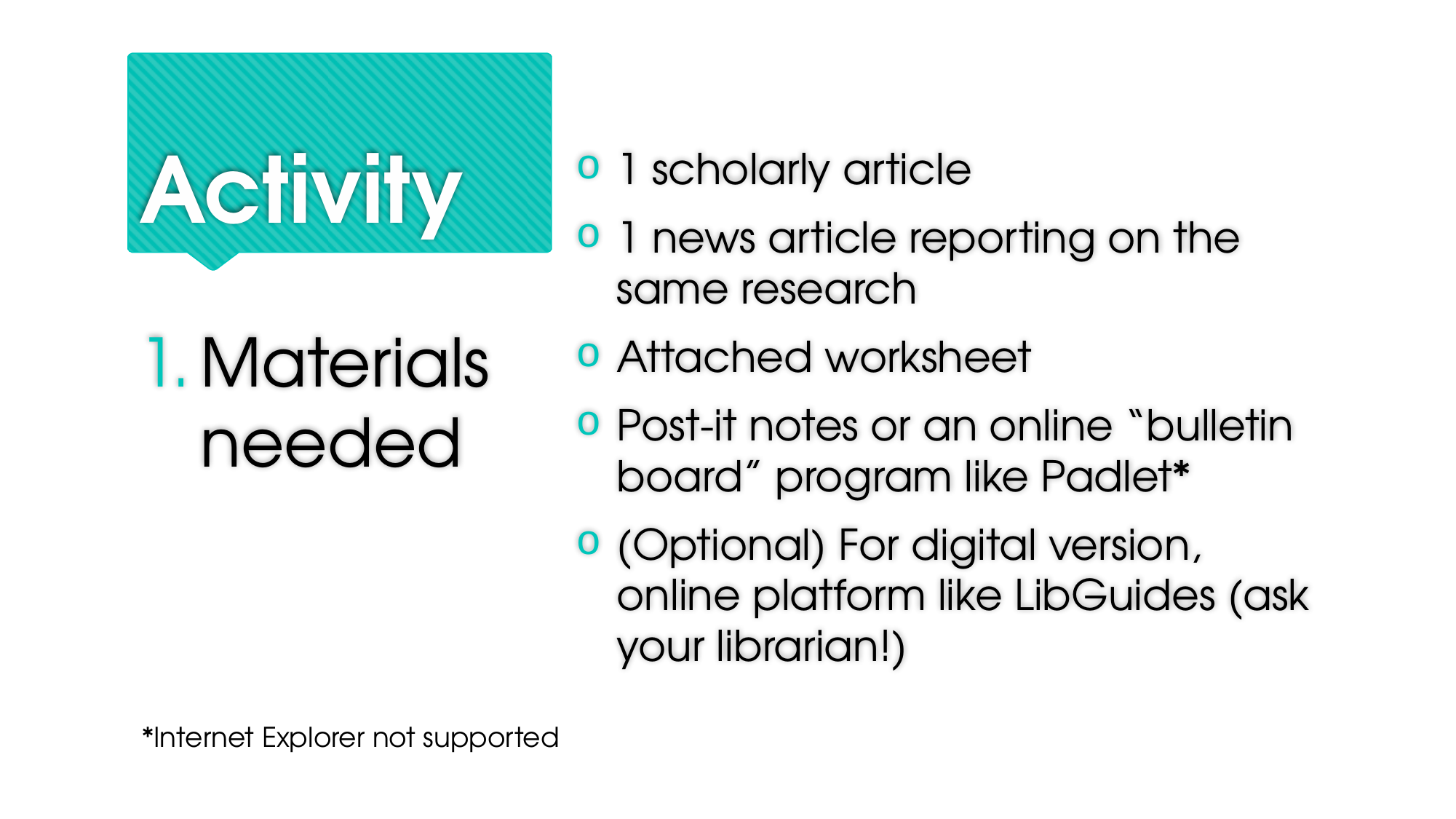

# Activity
1 scholarly article
1 news article reporting on the same research
Attached worksheet
Post-it notes or an online “bulletin board” program like Padlet*
(Optional) For digital version, online platform like LibGuides (ask your librarian!)
Materials needed
*Internet Explorer not supported